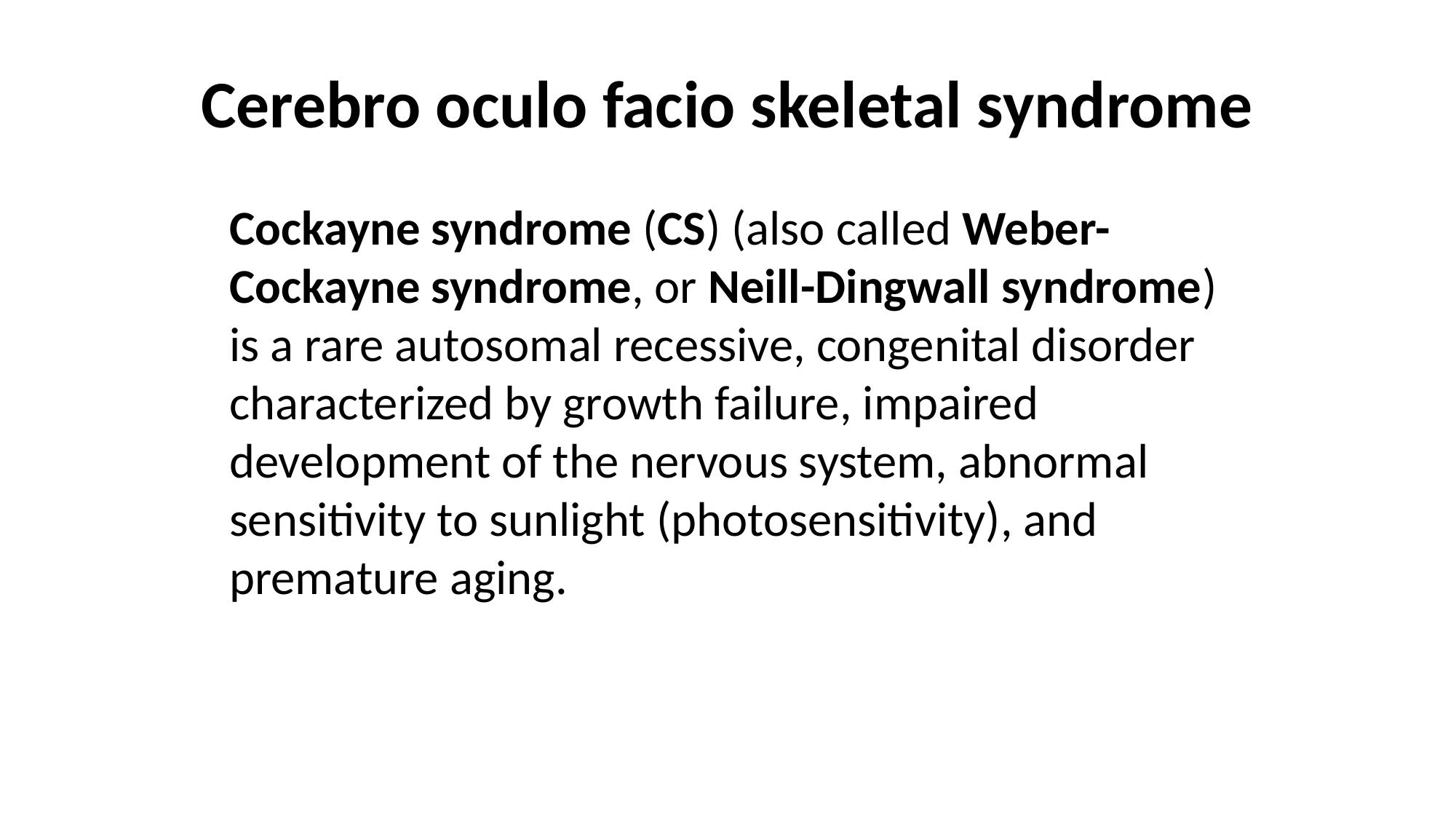

# Cerebro oculo facio skeletal syndrome
Cockayne syndrome (CS) (also called Weber-Cockayne syndrome, or Neill-Dingwall syndrome) is a rare autosomal recessive, congenital disorder characterized by growth failure, impaired development of the nervous system, abnormal sensitivity to sunlight (photosensitivity), and premature aging.